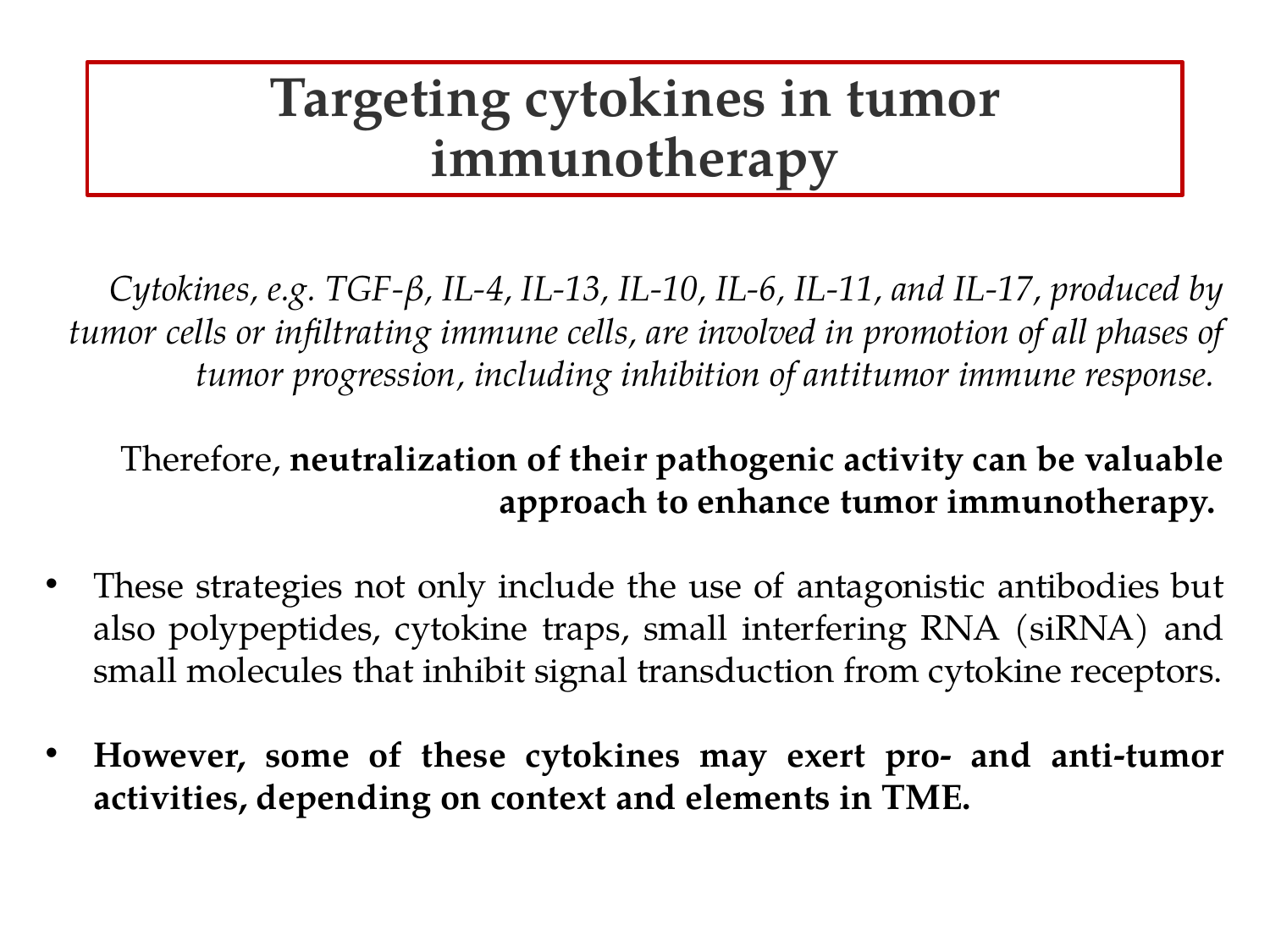

# Targeting cytokines in tumor immunotherapy
Cytokines, e.g. TGF-β, IL-4, IL-13, IL-10, IL-6, IL-11, and IL-17, produced by tumor cells or infiltrating immune cells, are involved in promotion of all phases of tumor progression, including inhibition of antitumor immune response.

Therefore, neutralization of their pathogenic activity can be valuable approach to enhance tumor immunotherapy.

These strategies not only include the use of antagonistic antibodies but also polypeptides, cytokine traps, small interfering RNA (siRNA) and small molecules that inhibit signal transduction from cytokine receptors.

However, some of these cytokines may exert pro- and anti-tumor activities, depending on context and elements in TME.